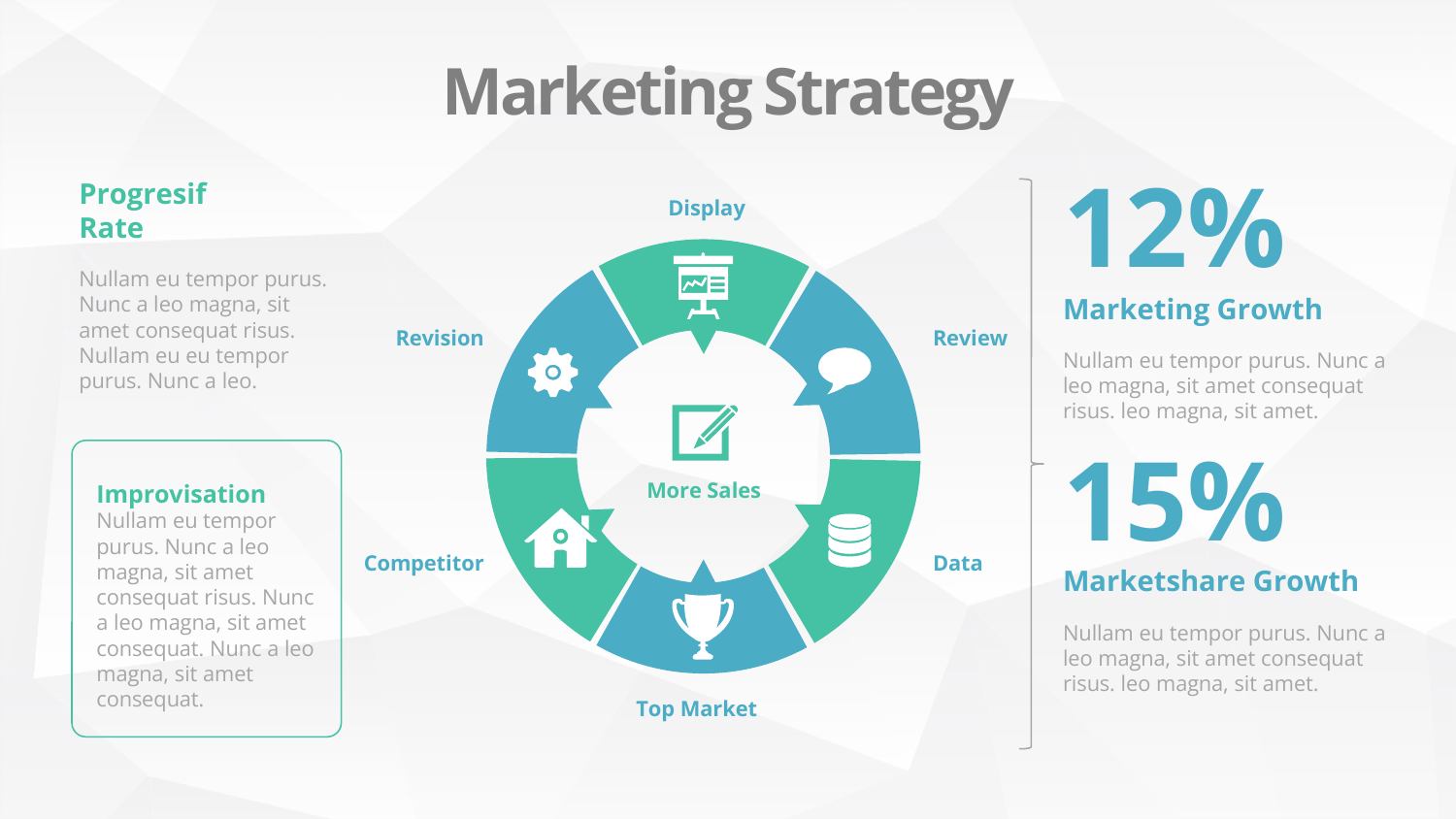

Marketing Strategy
12%
Progresif
Rate

Nullam eu tempor purus. Nunc a leo magna, sit amet consequat risus. Nullam eu eu tempor purus. Nunc a leo.

Display

Marketing Growth

Nullam eu tempor purus. Nunc a leo magna, sit amet consequat risus. leo magna, sit amet.
Revision
Review

15%

Improvisation
Nullam eu tempor purus. Nunc a leo magna, sit amet consequat risus. Nunc a leo magna, sit amet consequat. Nunc a leo magna, sit amet consequat.

More Sales

Competitor
Data

Marketshare Growth

Nullam eu tempor purus. Nunc a leo magna, sit amet consequat risus. leo magna, sit amet.

Top Market